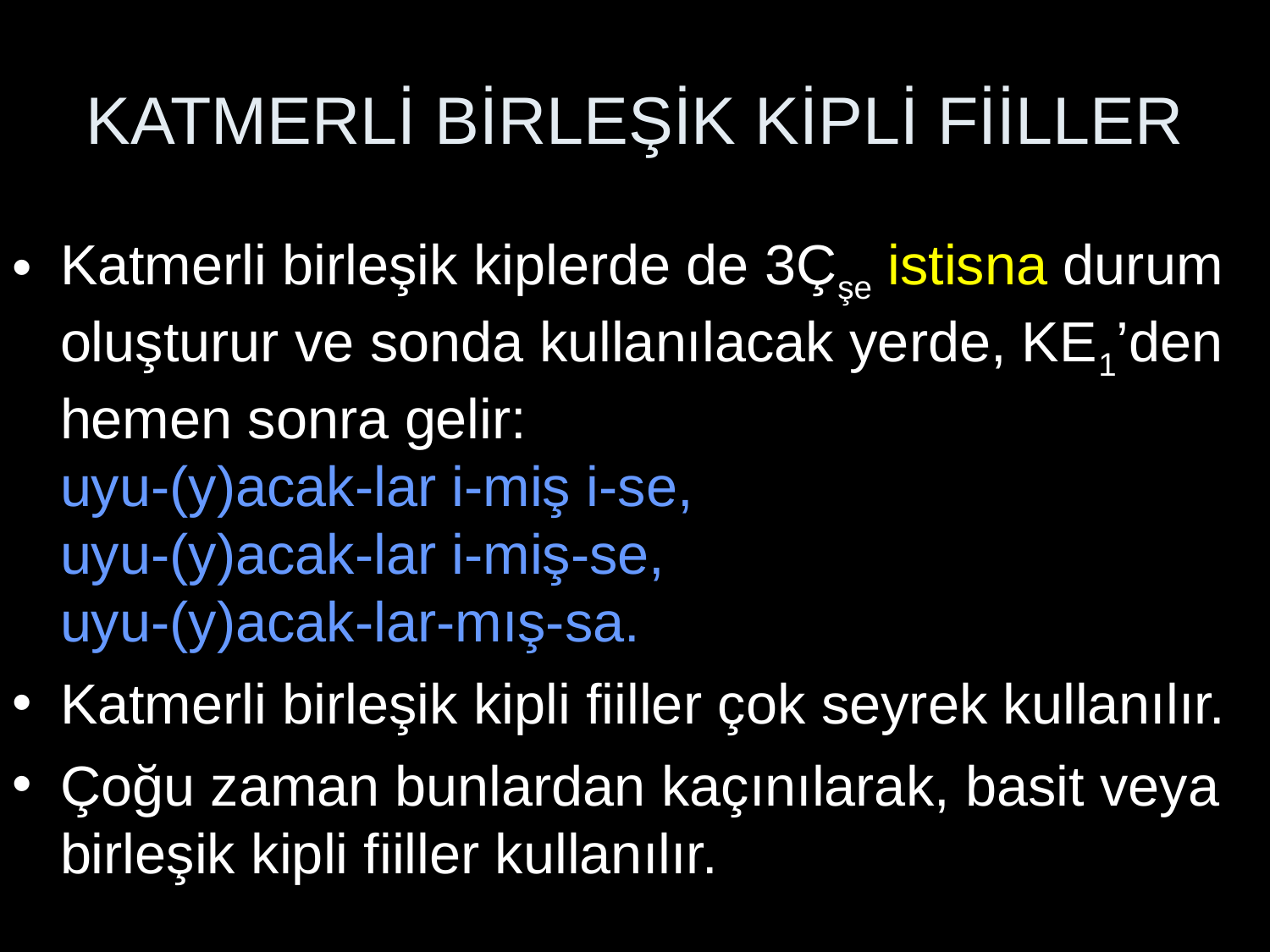

# KATMERLİ BİRLEŞİK KİPLİ FİİLLER
Katmerli birleşik kiplerde de 3Çşe istisna durum oluşturur ve sonda kullanılacak yerde, KE1’den hemen sonra gelir:
uyu-(y)acak-lar i-miş i-se,
uyu-(y)acak-lar i-miş-se,
uyu-(y)acak-lar-mış-sa.
Katmerli birleşik kipli fiiller çok seyrek kullanılır.
Çoğu zaman bunlardan kaçınılarak, basit veya birleşik kipli fiiller kullanılır.